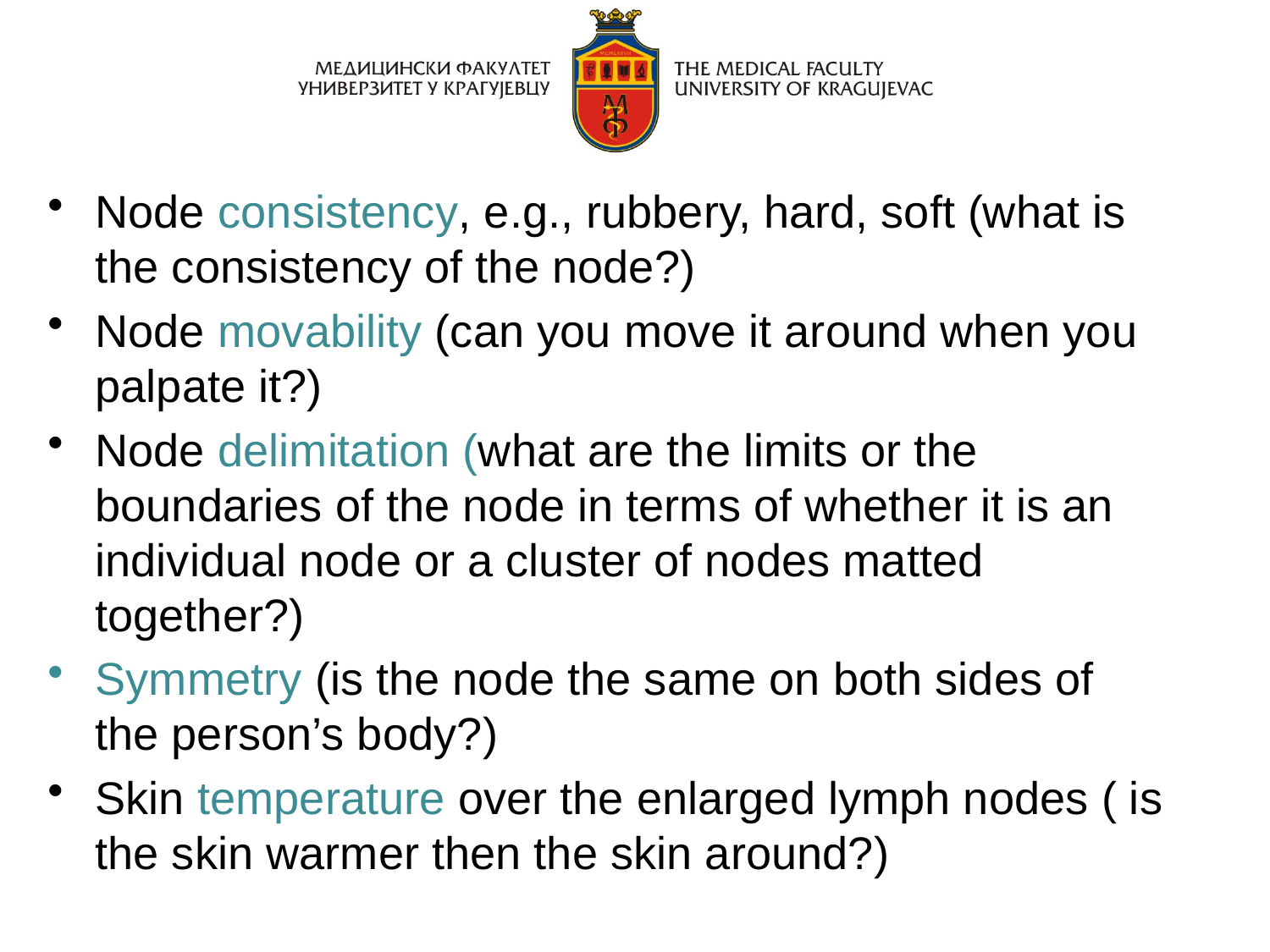

Node consistency, e.g., rubbery, hard, soft (what is the consistency of the node?)
Node movability (can you move it around when you palpate it?)
Node delimitation (what are the limits or the boundaries of the node in terms of whether it is an individual node or a cluster of nodes matted together?)
Symmetry (is the node the same on both sides of the person’s body?)
Skin temperature over the enlarged lymph nodes ( is the skin warmer then the skin around?)